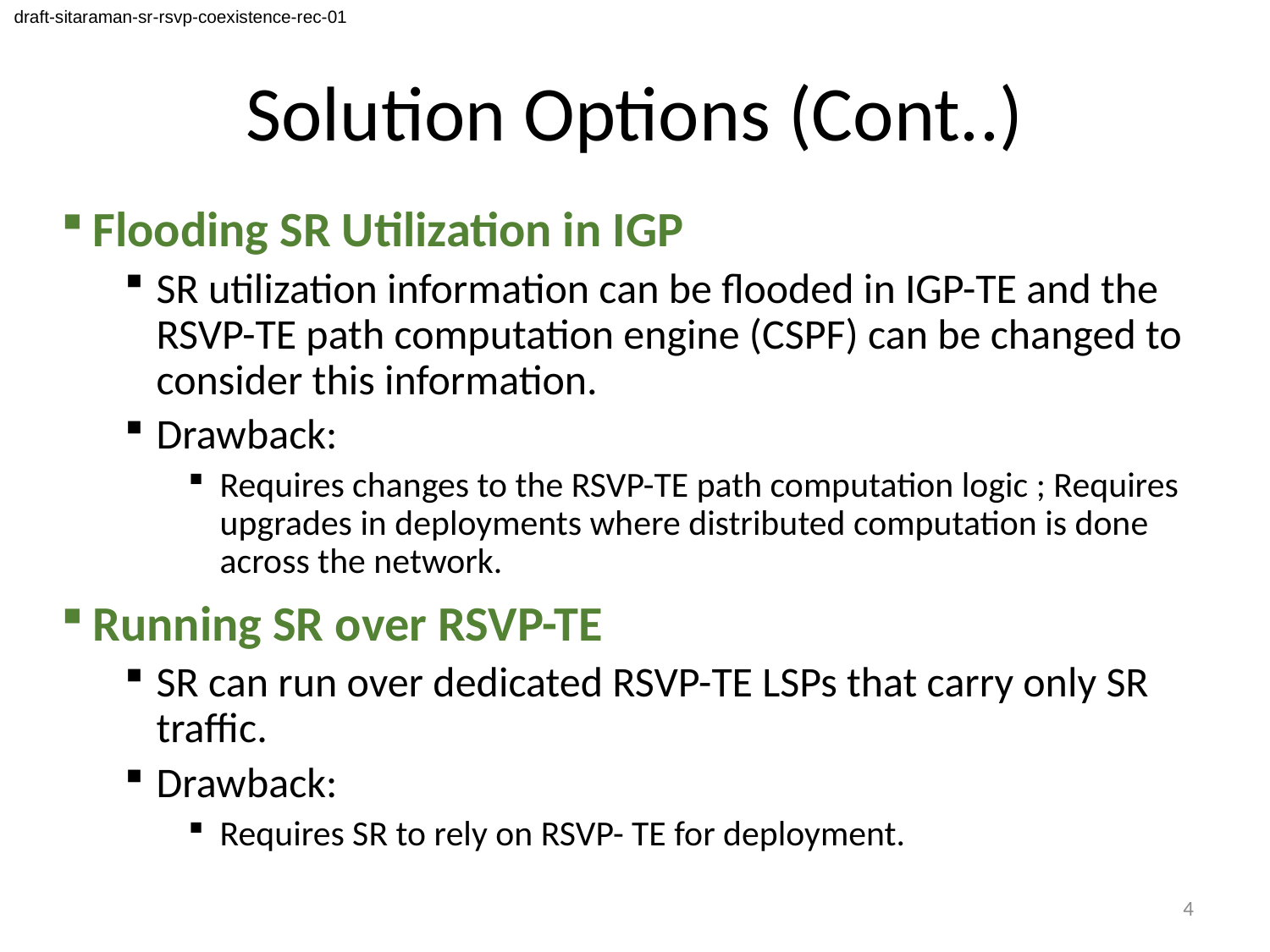

draft-sitaraman-sr-rsvp-coexistence-rec-01
# Solution Options (Cont..)
Flooding SR Utilization in IGP
SR utilization information can be flooded in IGP-TE and the RSVP-TE path computation engine (CSPF) can be changed to consider this information.
Drawback:
Requires changes to the RSVP-TE path computation logic ; Requires upgrades in deployments where distributed computation is done across the network.
Running SR over RSVP-TE
SR can run over dedicated RSVP-TE LSPs that carry only SR traffic.
Drawback:
Requires SR to rely on RSVP- TE for deployment.

4